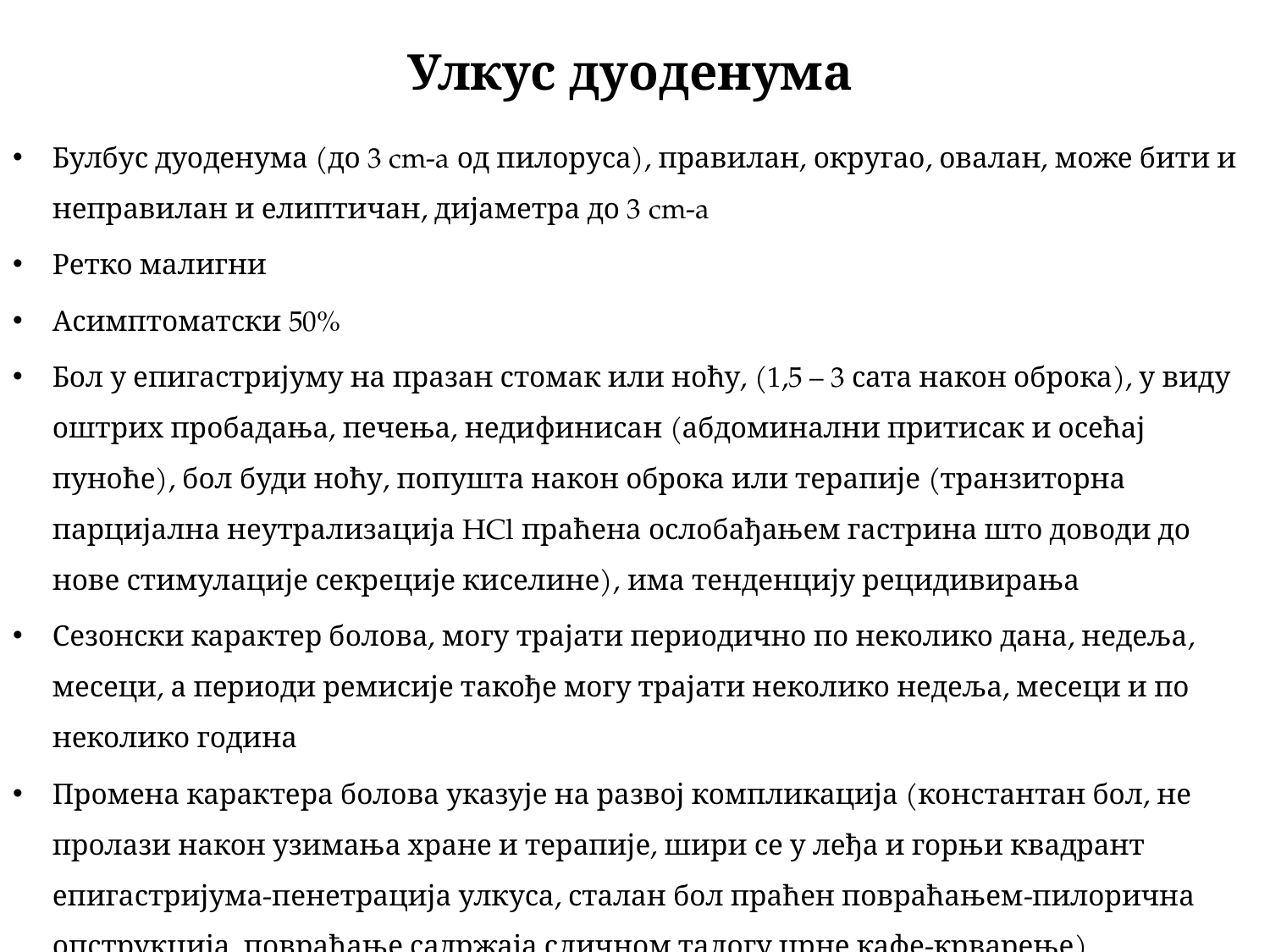

# Улкус дуоденума
Булбус дуоденума (до 3 cm-a од пилоруса), правилан, округао, овалан, може бити и неправилан и елиптичан, дијаметра до 3 cm-a
Ретко малигни
Асимптоматски 50%
Бол у епигастријуму на празан стомак или ноћу, (1,5 – 3 сата након оброка), у виду оштрих пробадања, печења, недифинисан (абдоминални притисак и осећај пуноће), бол буди ноћу, попушта након оброка или терапије (транзиторна парцијална неутрализација HCl праћена ослобађањем гастрина што доводи до нове стимулације секреције киселине), има тенденцију рецидивирања
Сезонски карактер болова, могу трајати периодично по неколико дана, недеља, месеци, а периоди ремисије такође могу трајати неколико недеља, месеци и по неколико година
Промена карактера болова указује на развој компликација (константан бол, не пролази након узимања хране и терапије, шири се у леђа и горњи квадрант епигастријума-пенетрација улкуса, сталан бол праћен повраћањем-пилорична опструкција, повраћање садржаја сличном талогу црне кафе-крварење)